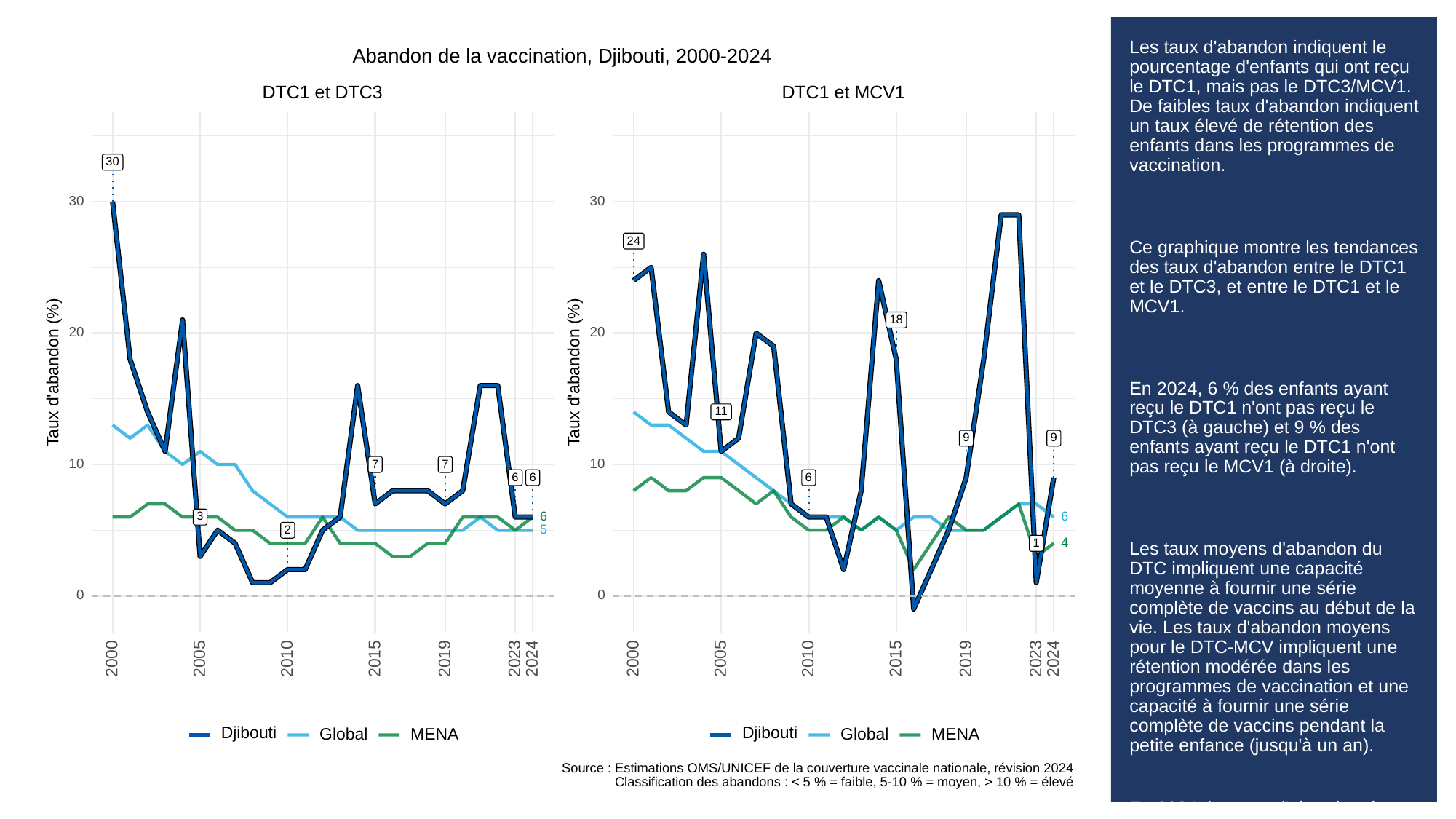

# Les taux d'abandon indiquent le pourcentage d'enfants qui ont reçu le DTC1, mais pas le DTC3/MCV1. De faibles taux d'abandon indiquent un taux élevé de rétention des enfants dans les programmes de vaccination.

Ce graphique montre les tendances des taux d'abandon entre le DTC1 et le DTC3, et entre le DTC1 et le MCV1.

En 2024, 6 % des enfants ayant reçu le DTC1 n'ont pas reçu le DTC3 (à gauche) et 9 % des enfants ayant reçu le DTC1 n'ont pas reçu le MCV1 (à droite).

Les taux moyens d'abandon du DTC impliquent une capacité moyenne à fournir une série complète de vaccins au début de la vie. Les taux d'abandon moyens pour le DTC-MCV impliquent une rétention modérée dans les programmes de vaccination et une capacité à fournir une série complète de vaccins pendant la petite enfance (jusqu'à un an).

En 2024, les taux d'abandon du DTC et du DTC-MCV à Djibouti étaient respectivement plus élevés que les taux d'abandon mondiaux.

Abandon de la vaccination, Djibouti, 2000-2024
DTC1 et DTC3
DTC1 et MCV1

30

30
30

24

18

20
20

Taux d'abandon (%)
Taux d'abandon (%)

11

9
9

10
10
7
7

6
6
6

6
6
3

5
2

4
1

0
0

2023
2023
2000
2005
2010
2015
2019
2024
2000
2005
2010
2015
2019
2024
Djibouti
Djibouti
Global
Global
MENA
MENA

Source : Estimations OMS/UNICEF de la couverture vaccinale nationale, révision 2024
Classification des abandons : < 5 % = faible, 5-10 % = moyen, > 10 % = élevé